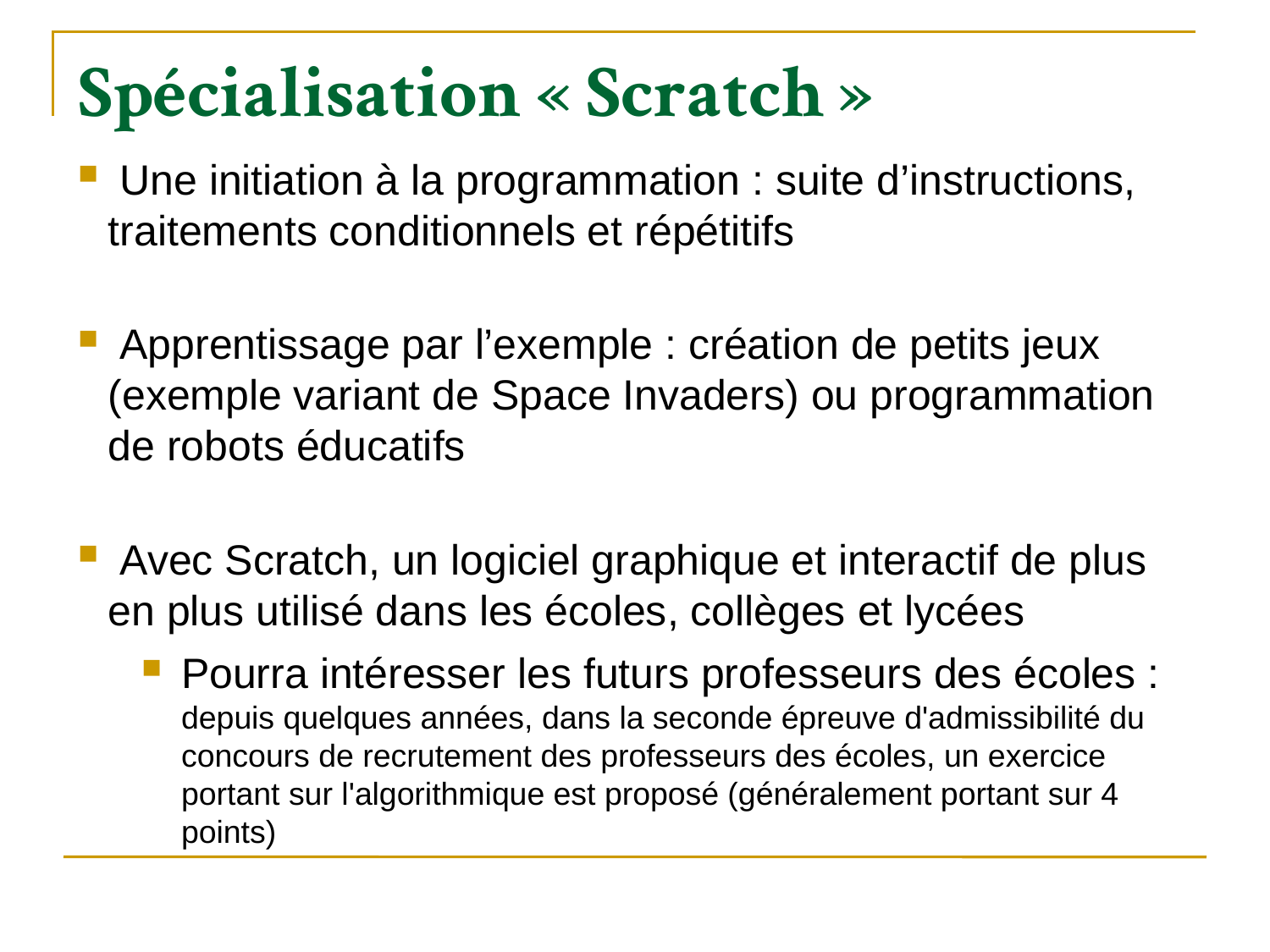

Spécialisation « Scratch »
 Une initiation à la programmation : suite d’instructions, traitements conditionnels et répétitifs
 Apprentissage par l’exemple : création de petits jeux (exemple variant de Space Invaders) ou programmation de robots éducatifs
 Avec Scratch, un logiciel graphique et interactif de plus en plus utilisé dans les écoles, collèges et lycées
Pourra intéresser les futurs professeurs des écoles : depuis quelques années, dans la seconde épreuve d'admissibilité du concours de recrutement des professeurs des écoles, un exercice portant sur l'algorithmique est proposé (généralement portant sur 4 points)